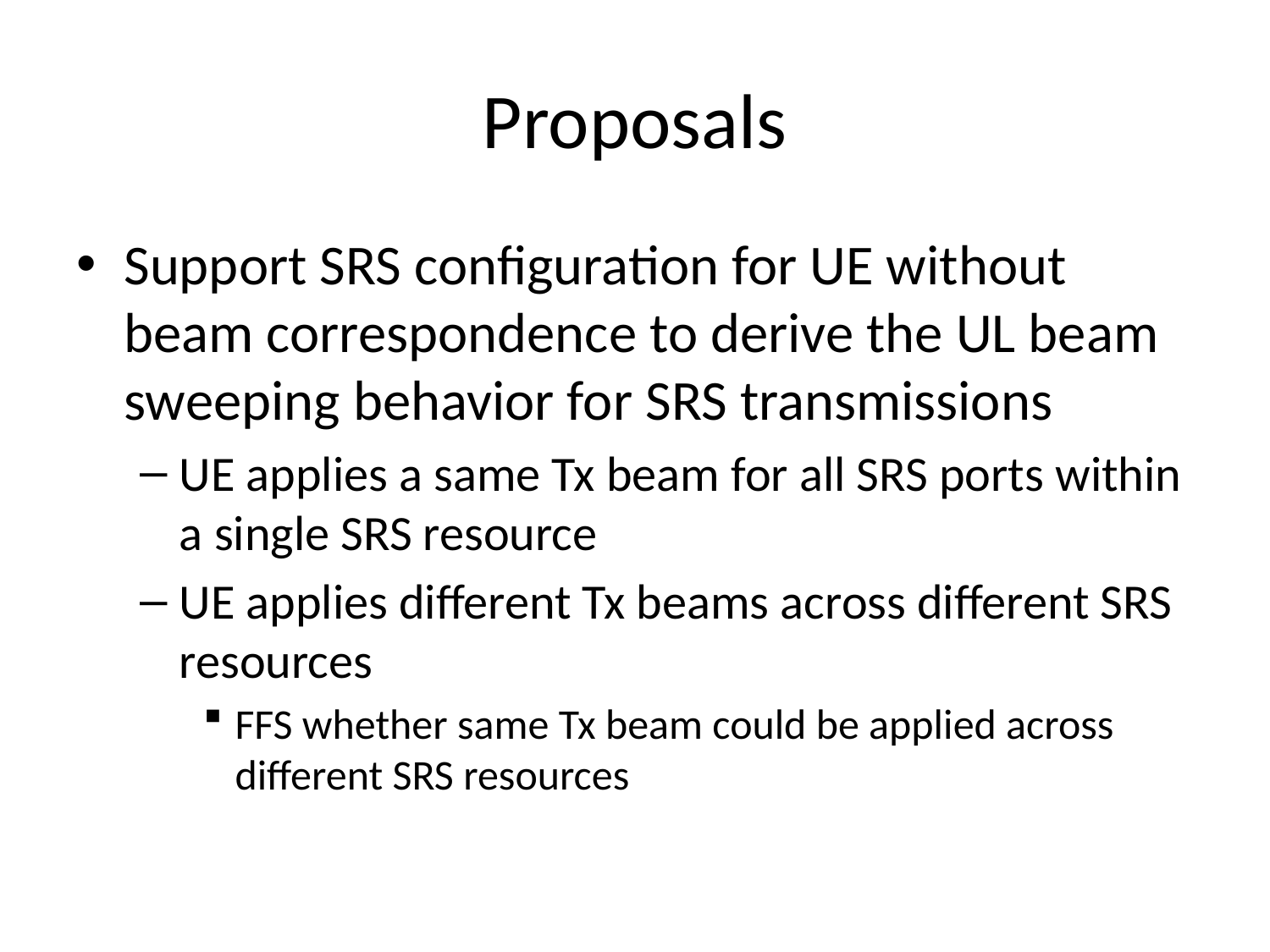

# Proposals
Support SRS configuration for UE without beam correspondence to derive the UL beam sweeping behavior for SRS transmissions
UE applies a same Tx beam for all SRS ports within a single SRS resource
UE applies different Tx beams across different SRS resources
FFS whether same Tx beam could be applied across different SRS resources